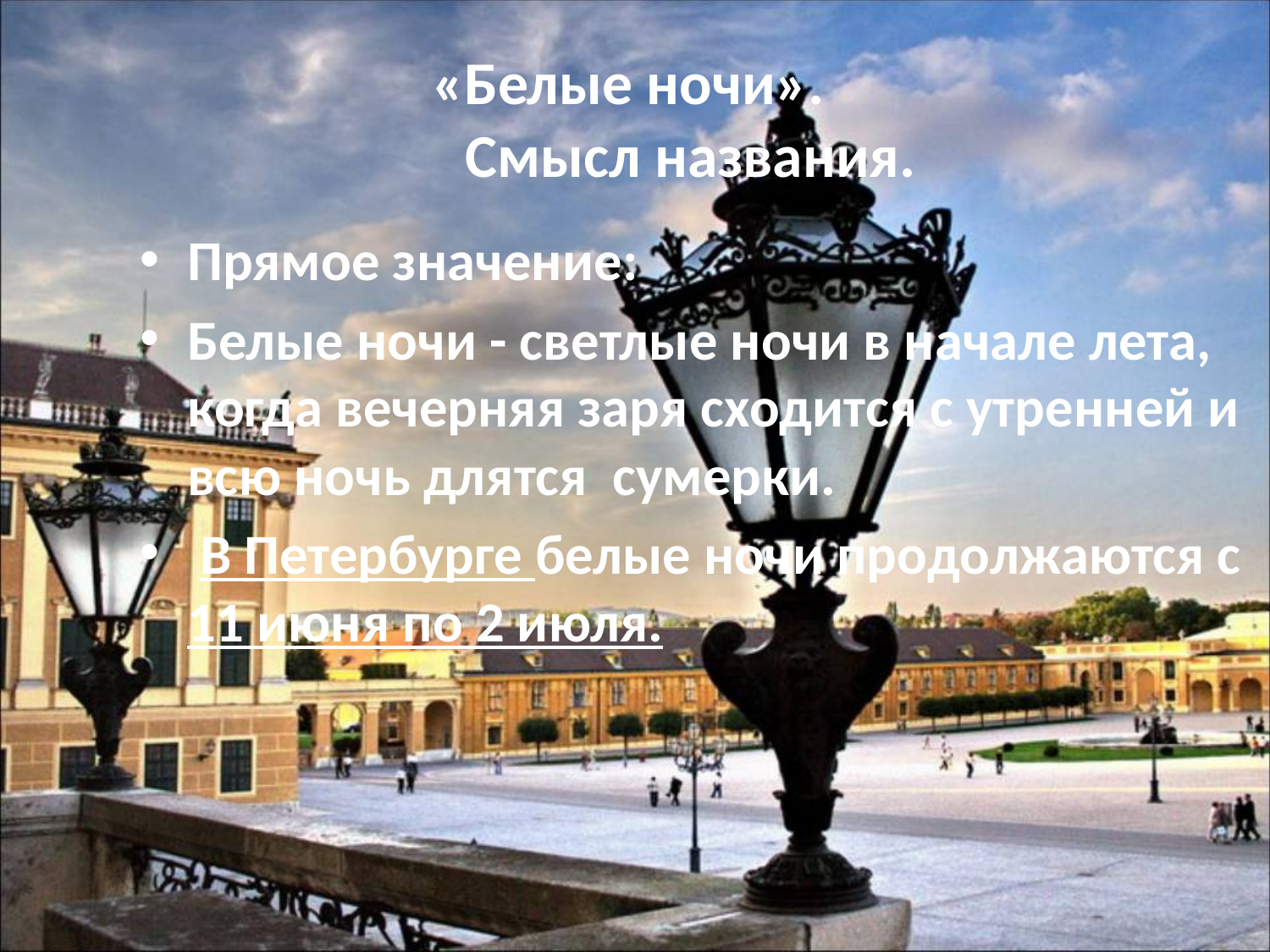

«Белые ночи».
Смысл названия.
Прямое значение:
Белые ночи - светлые ночи в начале лета, когда вечерняя заря сходится с утренней и всю ночь длятся  сумерки.
 В Петербурге белые ночи продолжаются с 11 июня по 2 июля.